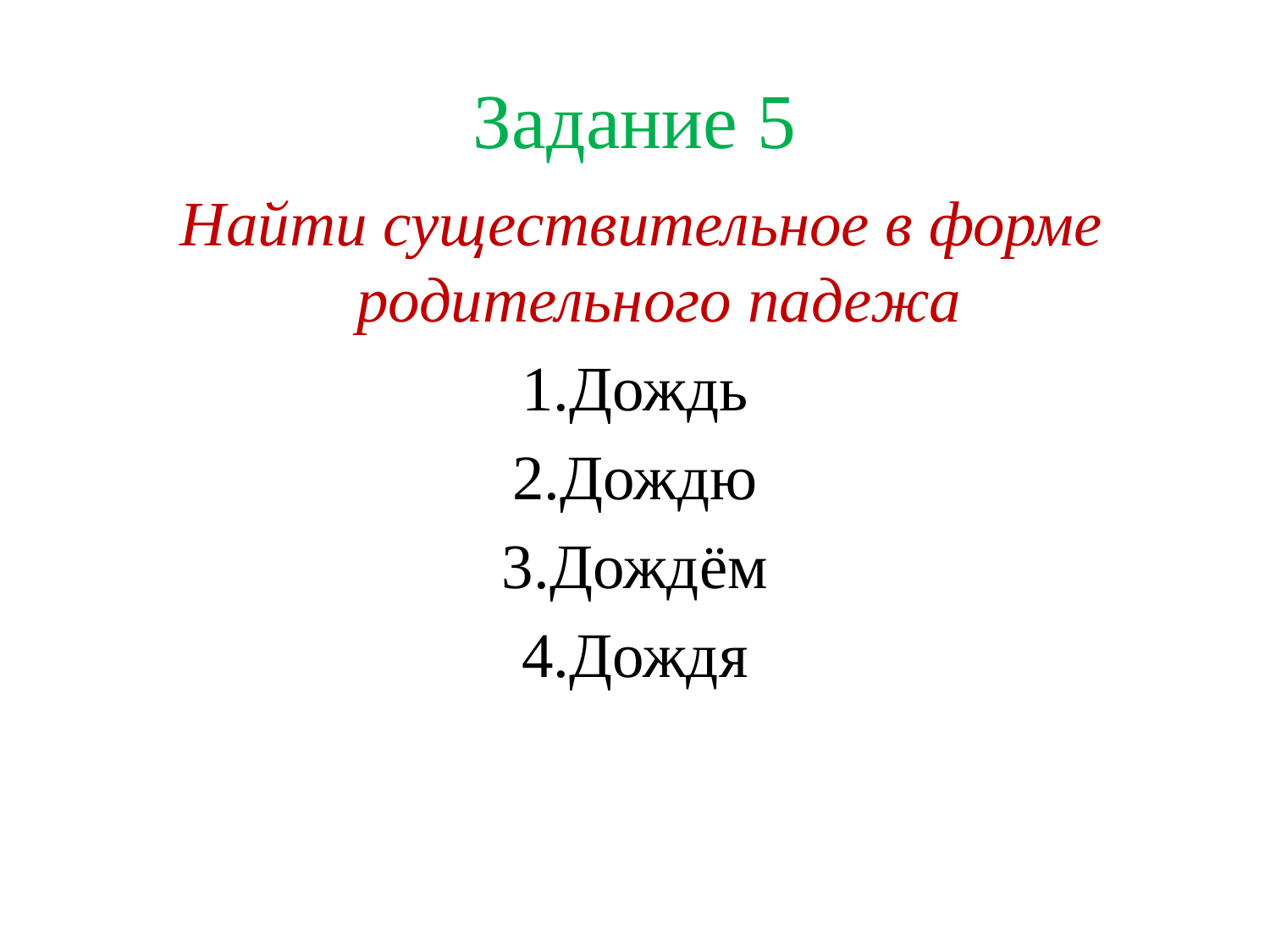

# Задание 5
 Найти существительное в форме родительного падежа
1.Дождь
2.Дождю
3.Дождём
4.Дождя